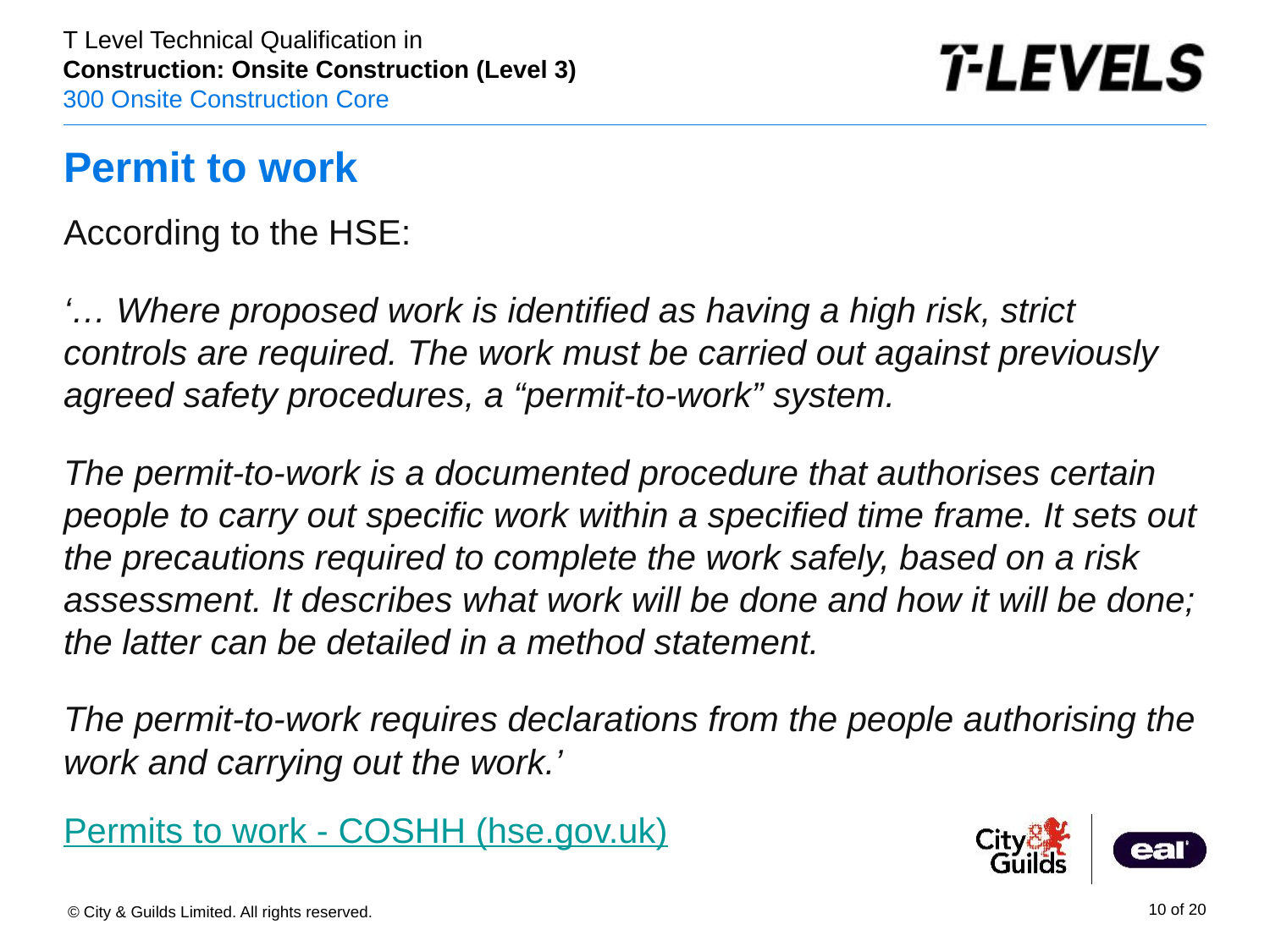

# Permit to work
According to the HSE:
‘… Where proposed work is identified as having a high risk, strict controls are required. The work must be carried out against previously agreed safety procedures, a “permit-to-work” system.
The permit-to-work is a documented procedure that authorises certain people to carry out specific work within a specified time frame. It sets out the precautions required to complete the work safely, based on a risk assessment. It describes what work will be done and how it will be done; the latter can be detailed in a method statement.
The permit-to-work requires declarations from the people authorising the work and carrying out the work.’
Permits to work - COSHH (hse.gov.uk)